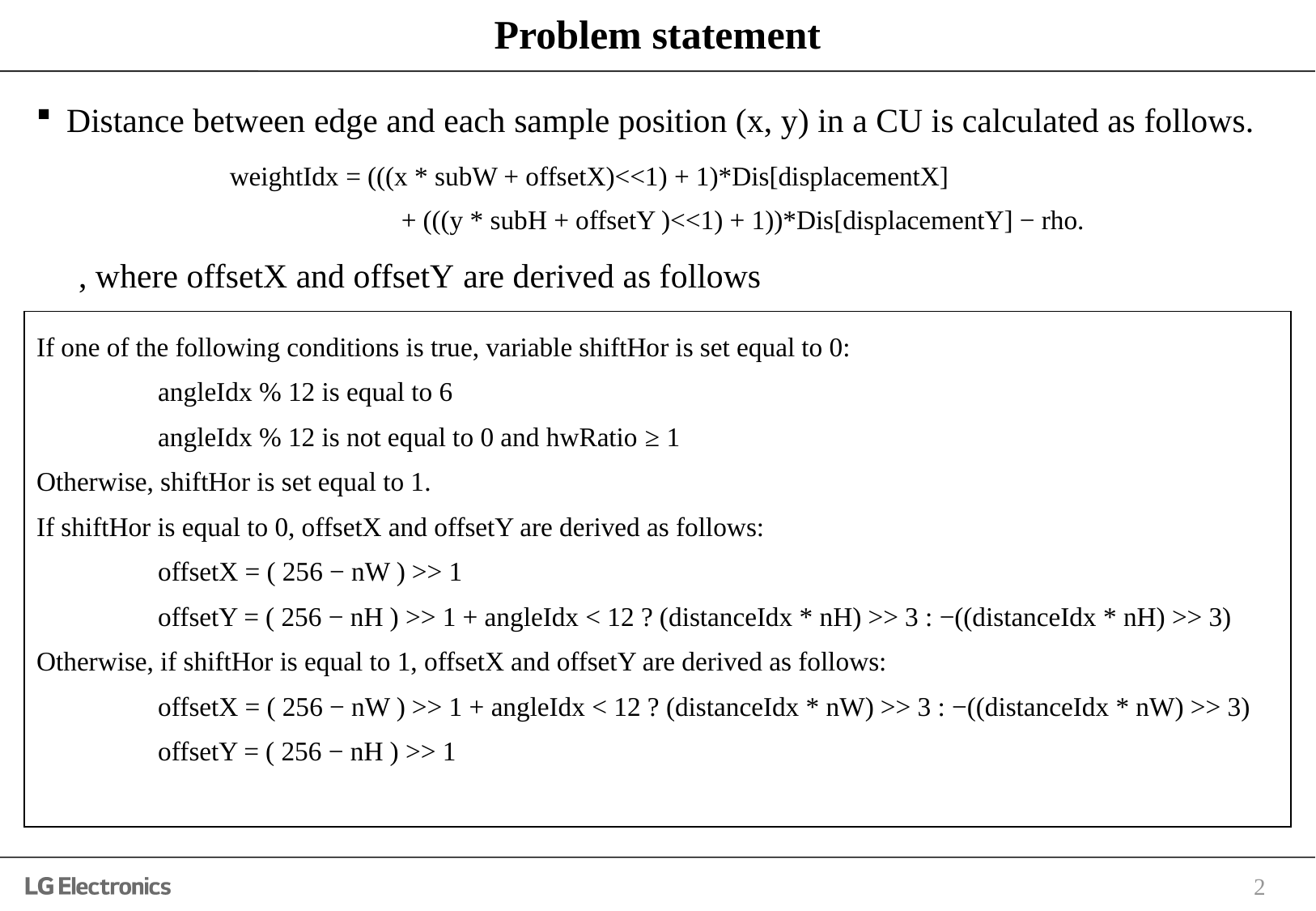

# Problem statement
Distance between edge and each sample position (x, y) in a CU is calculated as follows.

     , where offsetX and offsetY are derived as follows
weightIdx = (((x * subW + offsetX)<<1) + 1)*Dis[displacementX]
                               + (((y * subH + offsetY )<<1) + 1))*Dis[displacementY] − rho.
| If one of the following conditions is true, variable shiftHor is set equal to 0: angleIdx % 12 is equal to 6 angleIdx % 12 is not equal to 0 and hwRatio ≥ 1 Otherwise, shiftHor is set equal to 1. If shiftHor is equal to 0, offsetX and offsetY are derived as follows: offsetX = ( 256 − nW ) >> 1 offsetY = ( 256 − nH ) >> 1 + angleIdx < 12 ? (distanceIdx \* nH) >> 3 : −((distanceIdx \* nH) >> 3) Otherwise, if shiftHor is equal to 1, offsetX and offsetY are derived as follows: offsetX = ( 256 − nW ) >> 1 + angleIdx < 12 ? (distanceIdx \* nW) >> 3 : −((distanceIdx \* nW) >> 3) offsetY = ( 256 − nH ) >> 1 |
| --- |

2